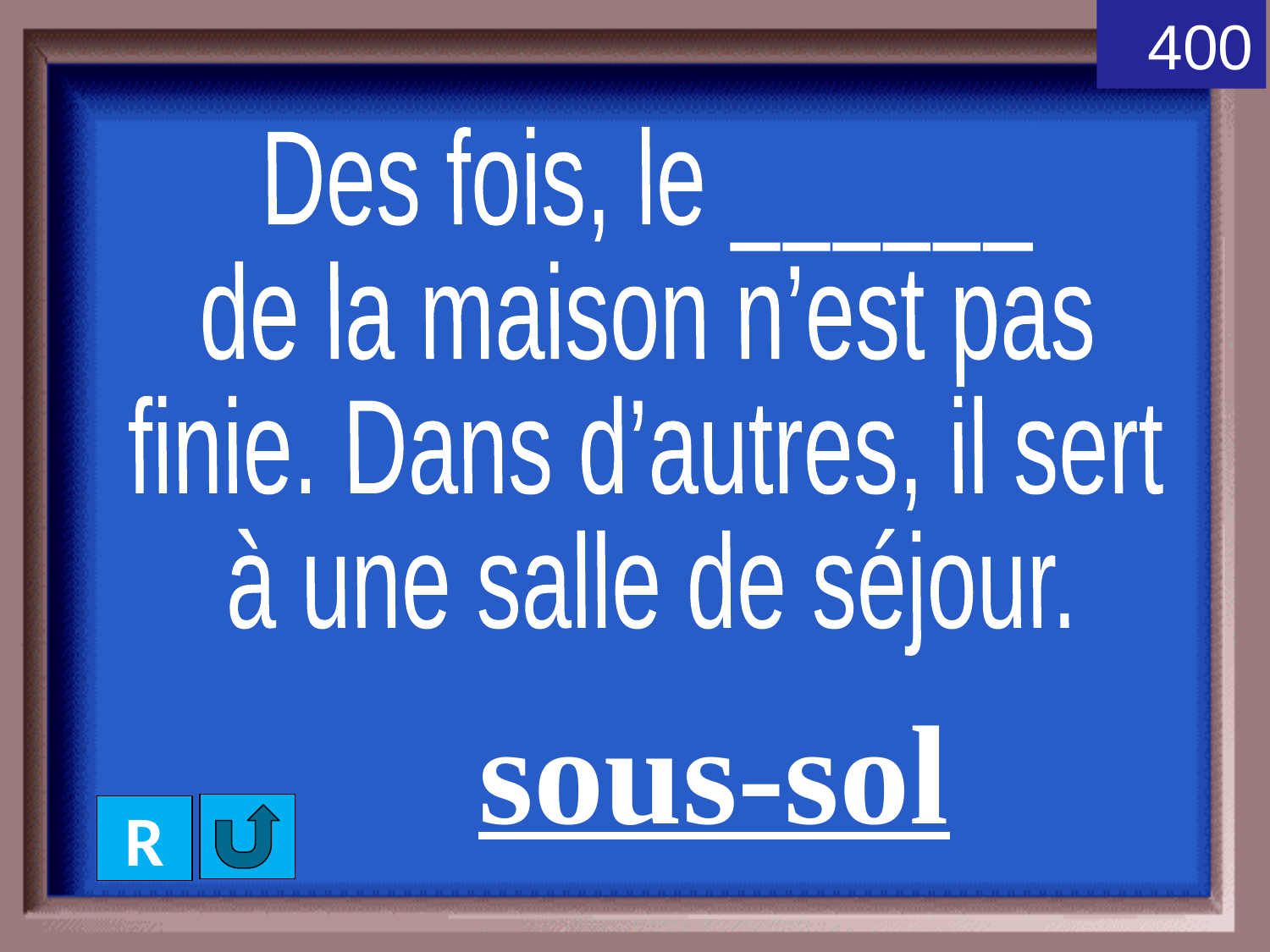

400
Des fois, le ______
de la maison n’est pas
finie. Dans d’autres, il sert
à une salle de séjour.
sous-sol

R